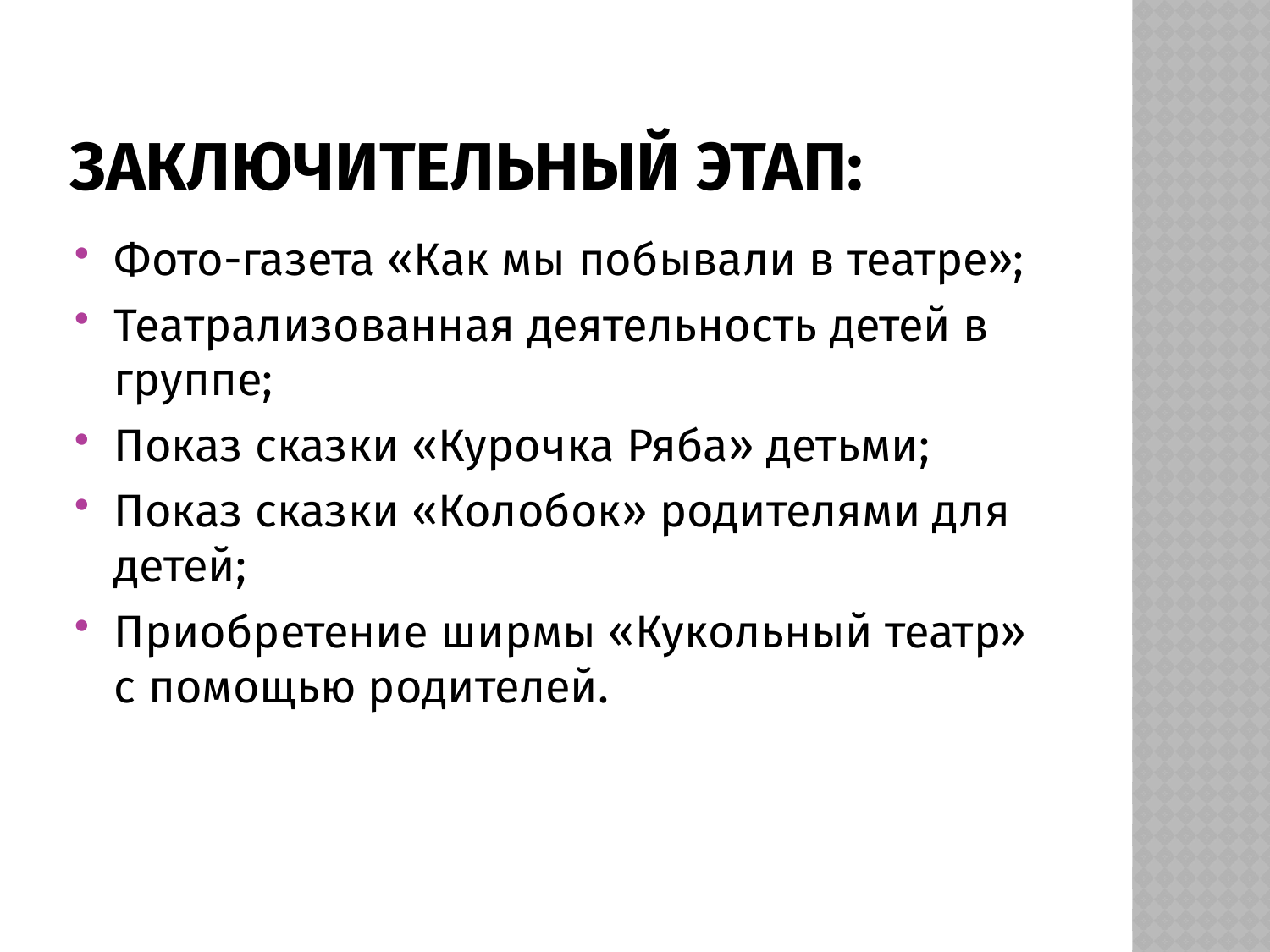

# Заключительный этап:
Фото-газета «Как мы побывали в театре»;
Театрализованная деятельность детей в группе;
Показ сказки «Курочка Ряба» детьми;
Показ сказки «Колобок» родителями для детей;
Приобретение ширмы «Кукольный театр» с помощью родителей.